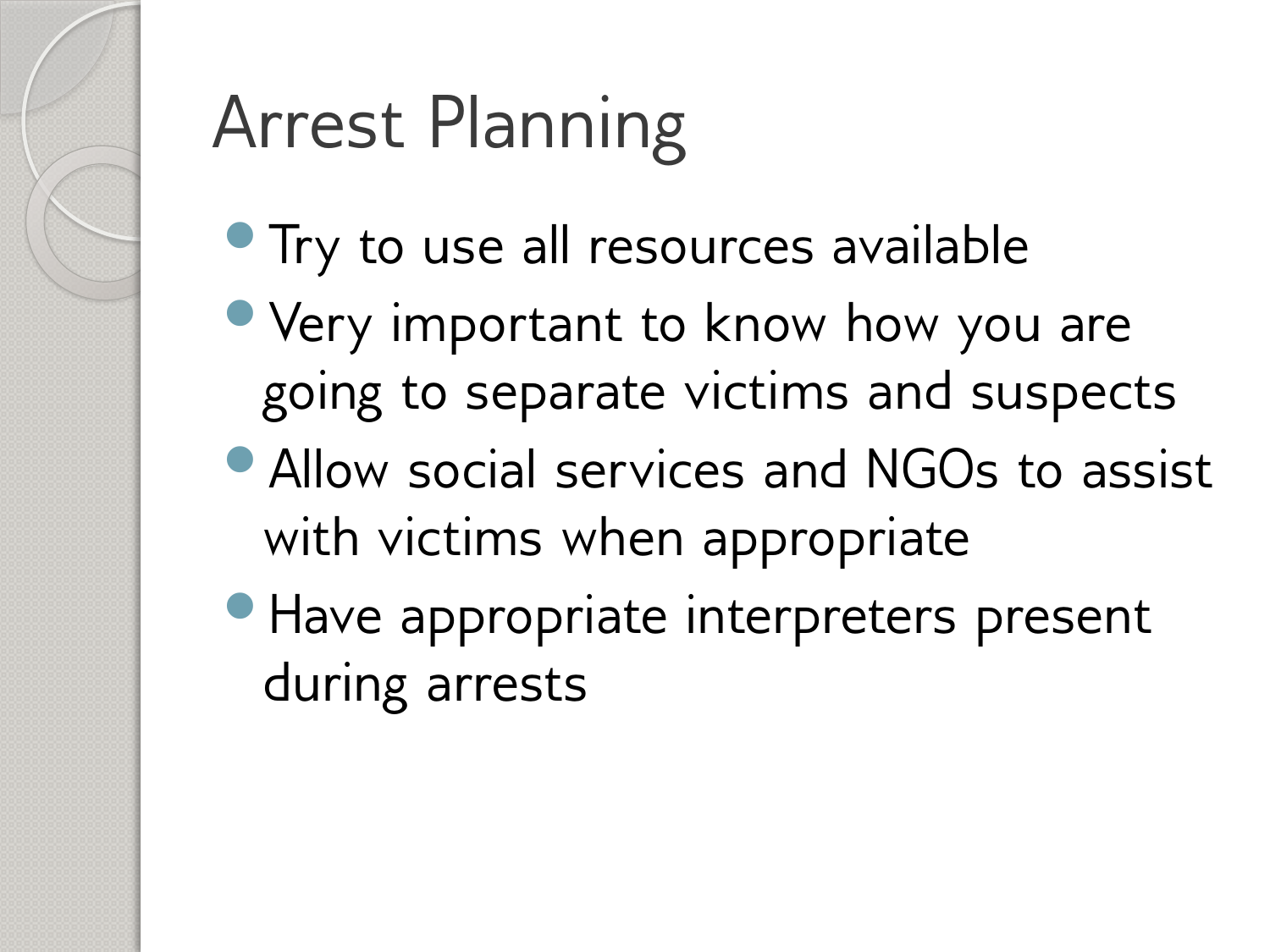

# Arrest Planning
Try to use all resources available
Very important to know how you are going to separate victims and suspects
Allow social services and NGOs to assist with victims when appropriate
Have appropriate interpreters present during arrests